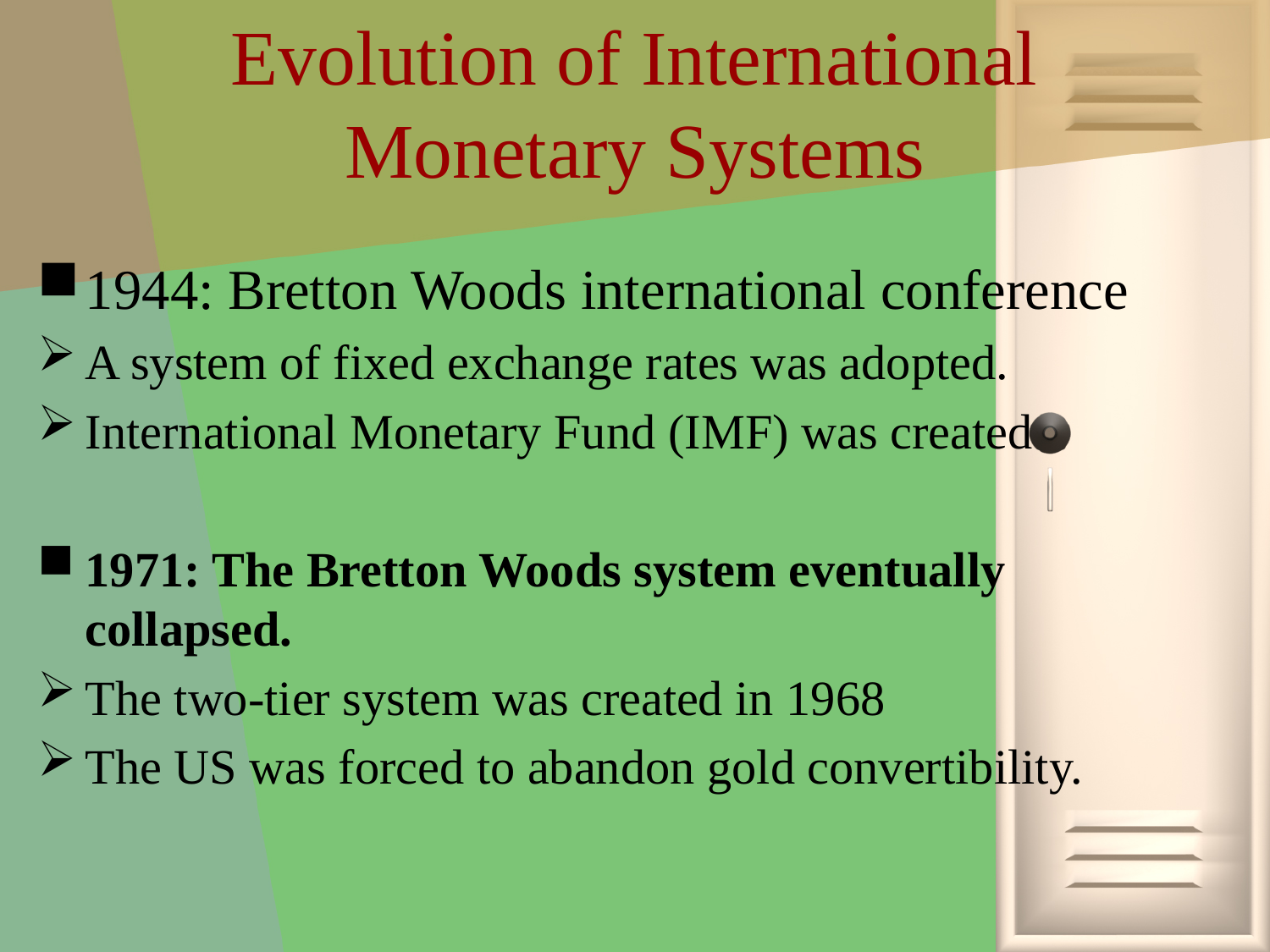

# Evolution of International Monetary Systems
1944: Bretton Woods international conference
A system of fixed exchange rates was adopted.
International Monetary Fund (IMF) was created

1971: The Bretton Woods system eventually collapsed.
The two-tier system was created in 1968
The US was forced to abandon gold convertibility.